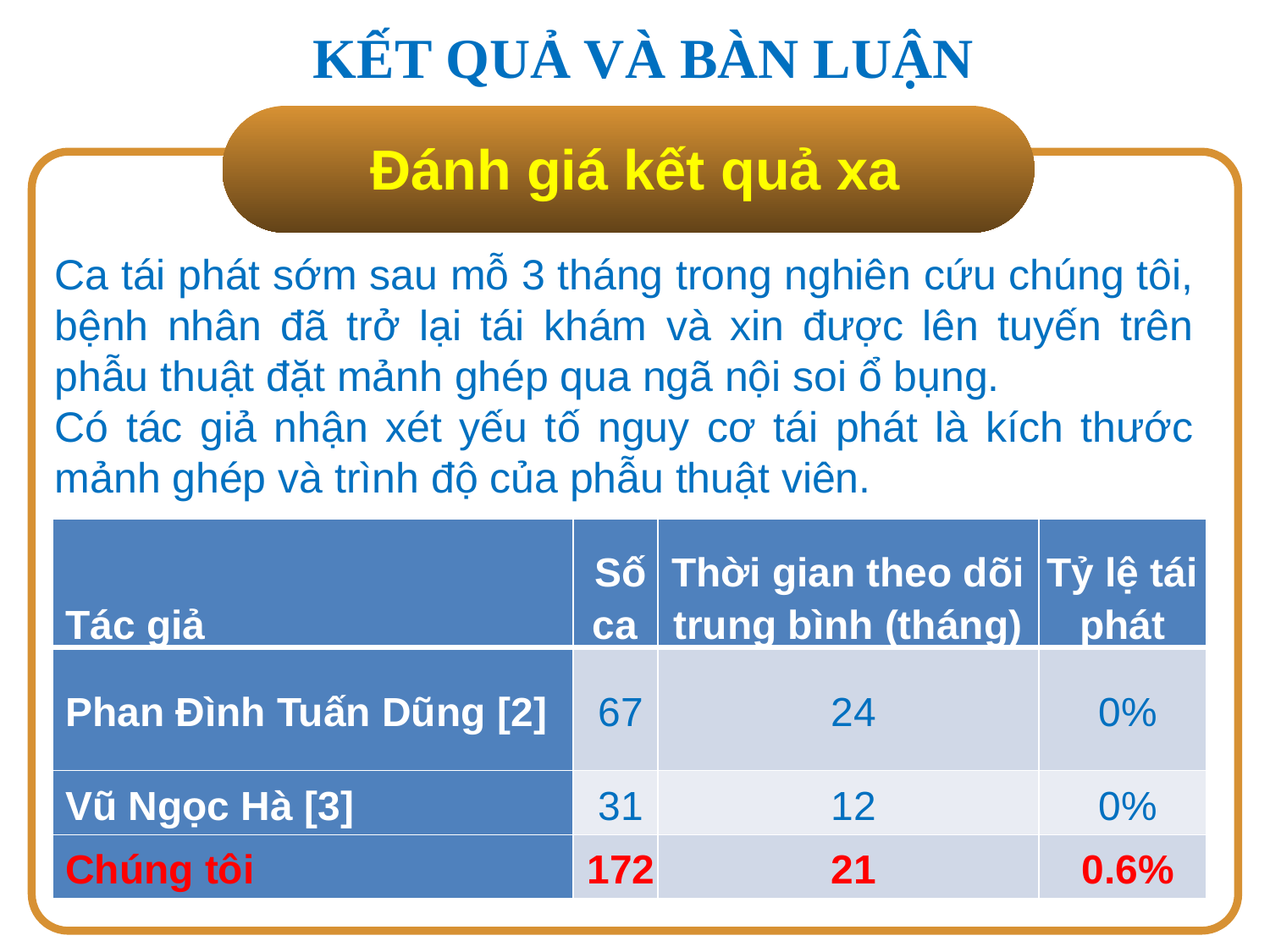

KẾT QUẢ VÀ BÀN LUẬN

Ca tái phát sớm sau mỗ 3 tháng trong nghiên cứu chúng tôi, bệnh nhân đã trở lại tái khám và xin được lên tuyến trên phẫu thuật đặt mảnh ghép qua ngã nội soi ổ bụng.
Có tác giả nhận xét yếu tố nguy cơ tái phát là kích thước mảnh ghép và trình độ của phẫu thuật viên.
Đánh giá kết quả xa
| Tác giả | Số ca | Thời gian theo dõi trung bình (tháng) | Tỷ lệ tái phát |
| --- | --- | --- | --- |
| Phan Đình Tuấn Dũng [2] | 67 | 24 | 0% |
| Vũ Ngọc Hà [3] | 31 | 12 | 0% |
| Chúng tôi | 172 | 21 | 0.6% |